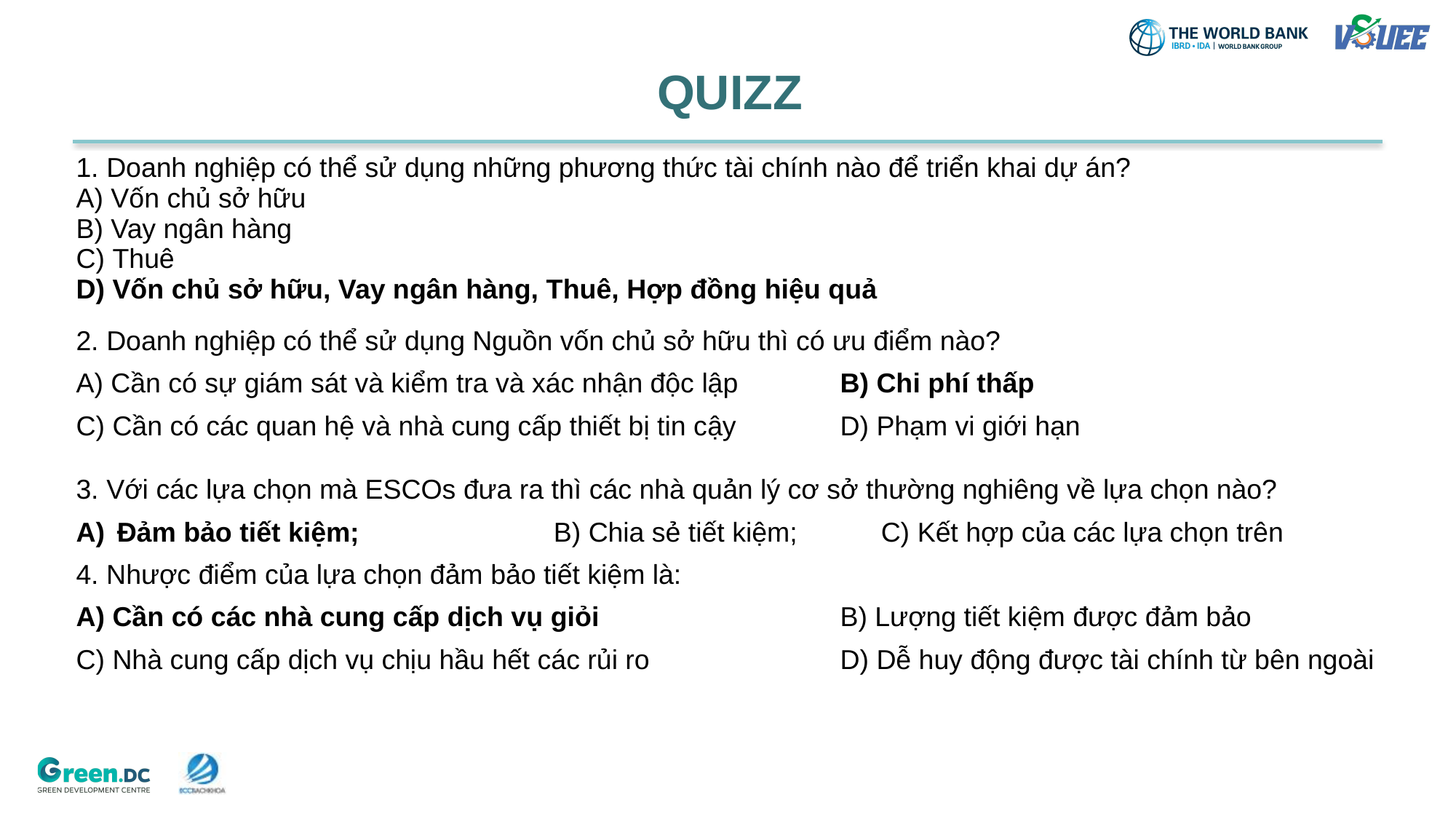

# QUIZZ
1. Doanh nghiệp có thể sử dụng những phương thức tài chính nào để triển khai dự án?
A) Vốn chủ sở hữu
B) Vay ngân hàng
C) Thuê
D) Vốn chủ sở hữu, Vay ngân hàng, Thuê, Hợp đồng hiệu quả

2. Doanh nghiệp có thể sử dụng Nguồn vốn chủ sở hữu thì có ưu điểm nào?

A) Cần có sự giám sát và kiểm tra và xác nhận độc lập	B) Chi phí thấp

C) Cần có các quan hệ và nhà cung cấp thiết bị tin cậy	D) Phạm vi giới hạn

3. Với các lựa chọn mà ESCOs đưa ra thì các nhà quản lý cơ sở thường nghiêng về lựa chọn nào?

Đảm bảo tiết kiệm;		B) Chia sẻ tiết kiệm;	C) Kết hợp của các lựa chọn trên

4. Nhược điểm của lựa chọn đảm bảo tiết kiệm là:

A) Cần có các nhà cung cấp dịch vụ giỏi			B) Lượng tiết kiệm được đảm bảo

C) Nhà cung cấp dịch vụ chịu hầu hết các rủi ro		D) Dễ huy động được tài chính từ bên ngoài